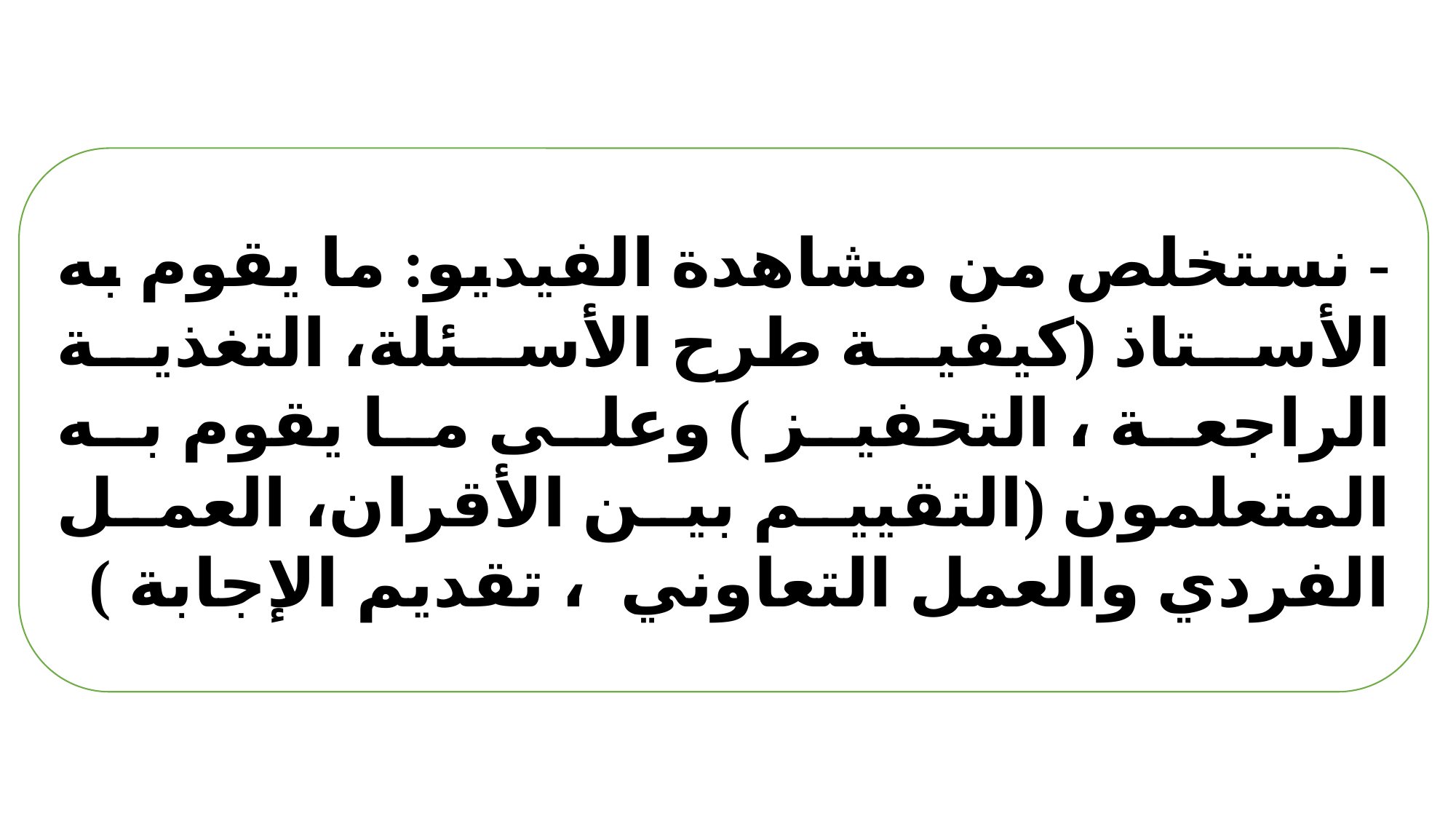

- نستخلص من مشاهدة الفيديو: ما يقوم به الأستاذ (كيفية طرح الأسئلة، التغذية الراجعة ، التحفيز ) وعلى ما يقوم به المتعلمون (التقييم بين الأقران، العمل الفردي والعمل التعاوني  ، تقديم الإجابة )